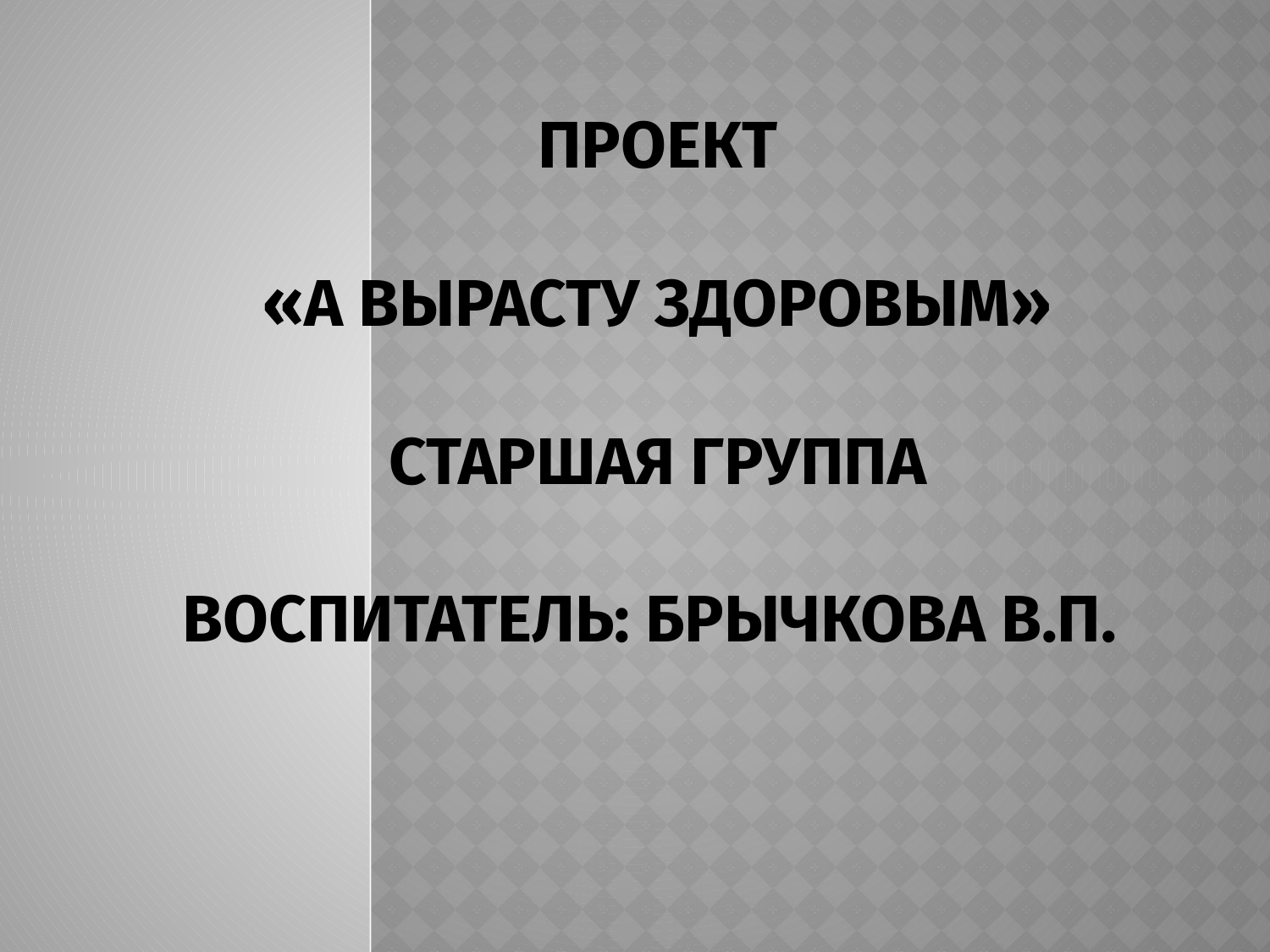

# ПРОЕКТ   «А вырасту здоровым»   Старшая группа Воспитатель: Брычкова В.П.